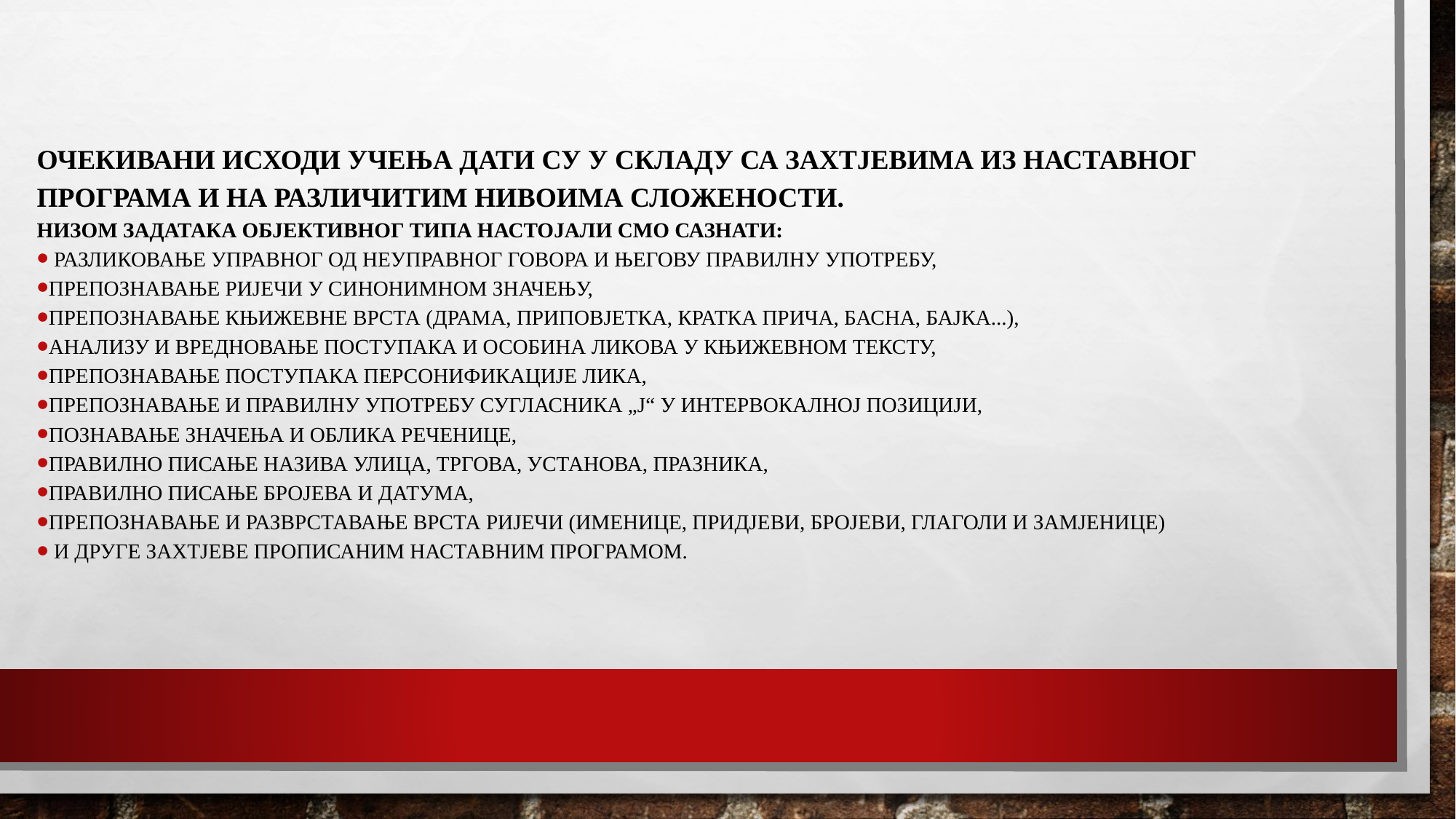

ОЧЕКИВАНИ ИСХОДИ УЧЕЊА ДАТИ СУ У СКЛАДУ СА ЗАХТЈЕВИМА ИЗ НАСТАВНОГ ПРОГРАМА И НА РАЗЛИЧИТИМ НИВОИМА СЛОЖЕНОСТИ.
НИЗОМ ЗАДАТАКА ОБЈЕКТИВНОГ ТИПА НАСТОЈАЛИ СМО САЗНАТИ:
 РАЗЛИКОВАЊE УПРАВНОГ ОД НЕУПРАВНОГ ГОВОРА И ЊЕГОВУ ПРАВИЛНУ УПОТРЕБУ,
ПРЕПОЗНАВАЊЕ РИЈЕЧИ У СИНОНИМНОМ ЗНАЧЕЊУ,
ПРЕПОЗНАВАЊЕ КЊИЖЕВНЕ ВРСТА (ДРАМА, ПРИПОВЈЕТКА, КРАТКА ПРИЧА, БАСНА, БАЈКА...),
АНАЛИЗУ И ВРЕДНОВАЊЕ ПОСТУПАКА И ОСОБИНА ЛИКОВА У КЊИЖЕВНОМ ТЕКСТУ,
ПРЕПОЗНАВАЊЕ ПОСТУПАКА ПЕРСОНИФИКАЦИЈЕ ЛИКА,
ПРЕПОЗНАВАЊЕ И ПРАВИЛНУ УПОТРЕБУ СУГЛАСНИКА „Ј“ У ИНТЕРВОКАЛНОЈ ПОЗИЦИЈИ,
ПОЗНАВАЊЕ ЗНАЧЕЊА И ОБЛИКА РЕЧЕНИЦЕ,
ПРАВИЛНО ПИСАЊЕ НАЗИВА УЛИЦА, ТРГОВА, УСТАНОВА, ПРАЗНИКА,
ПРАВИЛНО ПИСАЊЕ БРОЈЕВА И ДАТУМА,
ПРЕПОЗНАВАЊЕ И РАЗВРСТАВАЊЕ ВРСТА РИЈЕЧИ (ИМЕНИЦЕ, ПРИДЈЕВИ, БРОЈЕВИ, ГЛАГОЛИ И ЗАМЈЕНИЦЕ)
 И ДРУГЕ ЗАХТЈЕВЕ ПРОПИСАНИМ НАСТАВНИМ ПРОГРАМОМ.